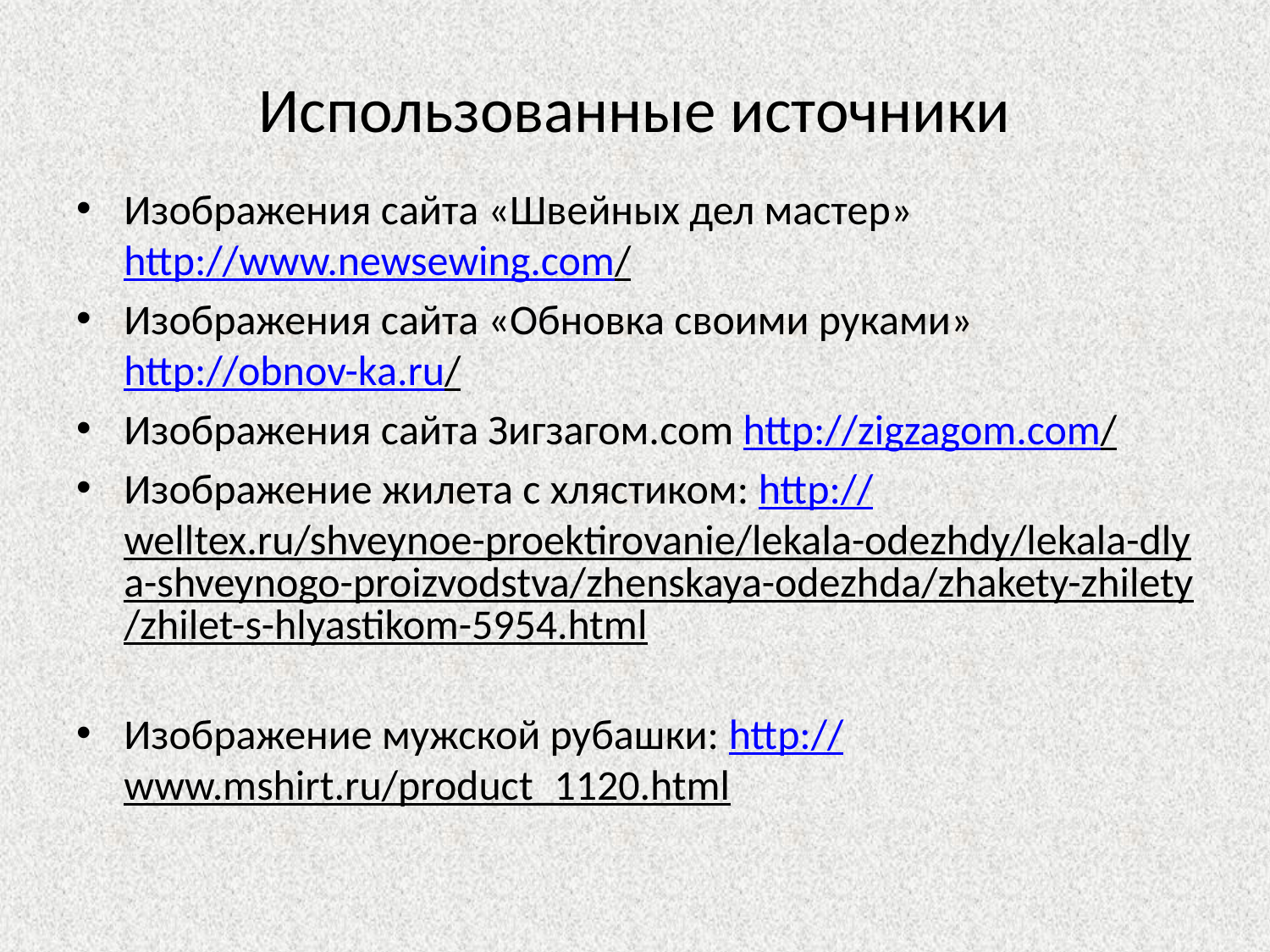

# Использованные источники
Изображения сайта «Швейных дел мастер» http://www.newsewing.com/
Изображения сайта «Обновка своими руками» http://obnov-ka.ru/
Изображения сайта Зигзагом.com http://zigzagom.com/
Изображение жилета с хлястиком: http://welltex.ru/shveynoe-proektirovanie/lekala-odezhdy/lekala-dlya-shveynogo-proizvodstva/zhenskaya-odezhda/zhakety-zhilety/zhilet-s-hlyastikom-5954.html
Изображение мужской рубашки: http://www.mshirt.ru/product_1120.html